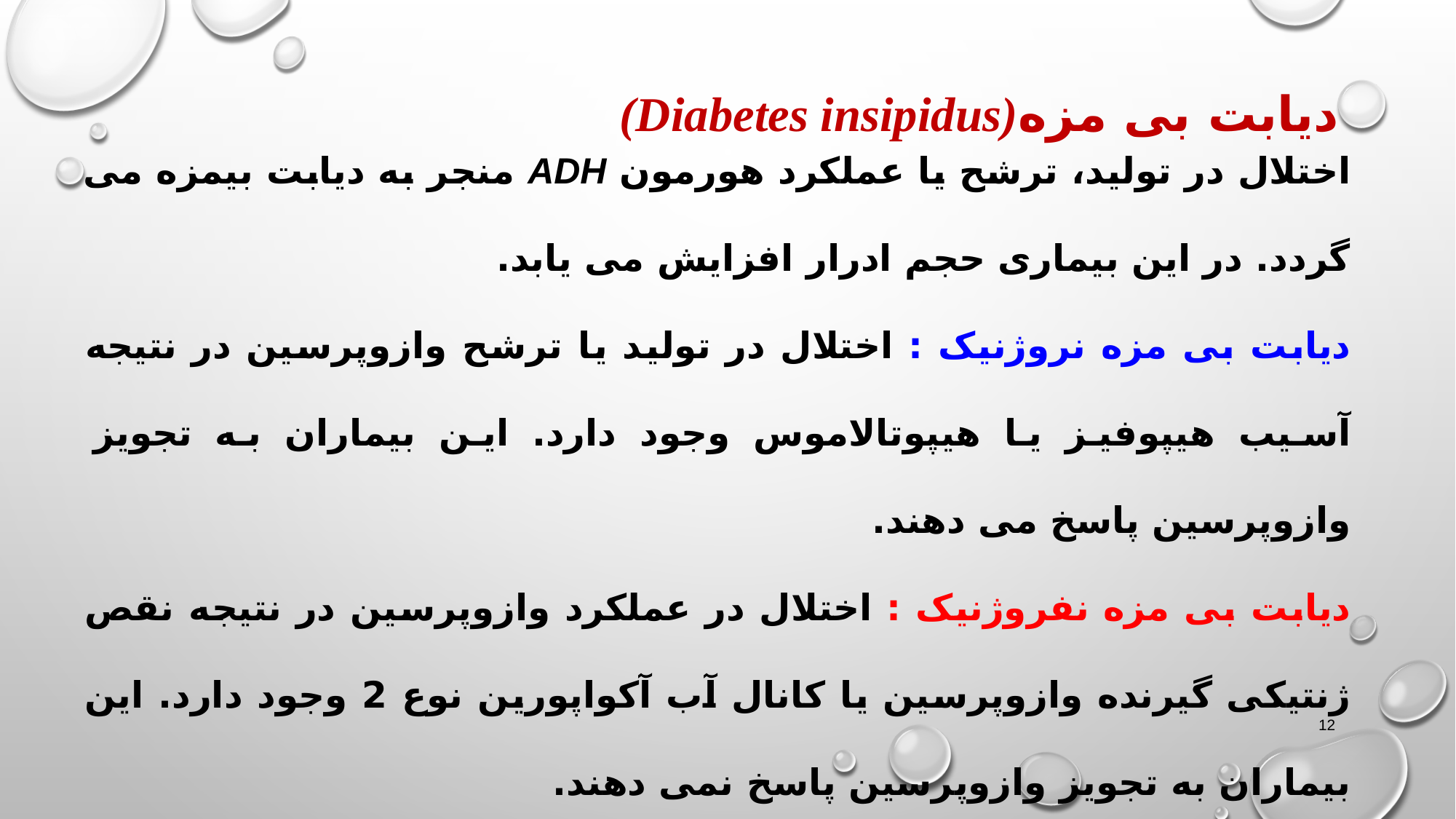

دیابت بی مزه(Diabetes insipidus)
اختلال در تولید، ترشح یا عملکرد هورمون ADH منجر به دیابت بیمزه می گردد. در این بیماری حجم ادرار افزایش می یابد.
دیابت بی مزه نروژنیک : اختلال در تولید یا ترشح وازوپرسین در نتیجه آسیب هیپوفیز یا هیپوتالاموس وجود دارد. این بیماران به تجویز وازوپرسین پاسخ می دهند.
دیابت بی مزه نفروژنیک : اختلال در عملکرد وازوپرسین در نتیجه نقص ژنتیکی گیرنده وازوپرسین یا کانال آب آکواپورین نوع 2 وجود دارد. این بیماران به تجویز وازوپرسین پاسخ نمی دهند.
12